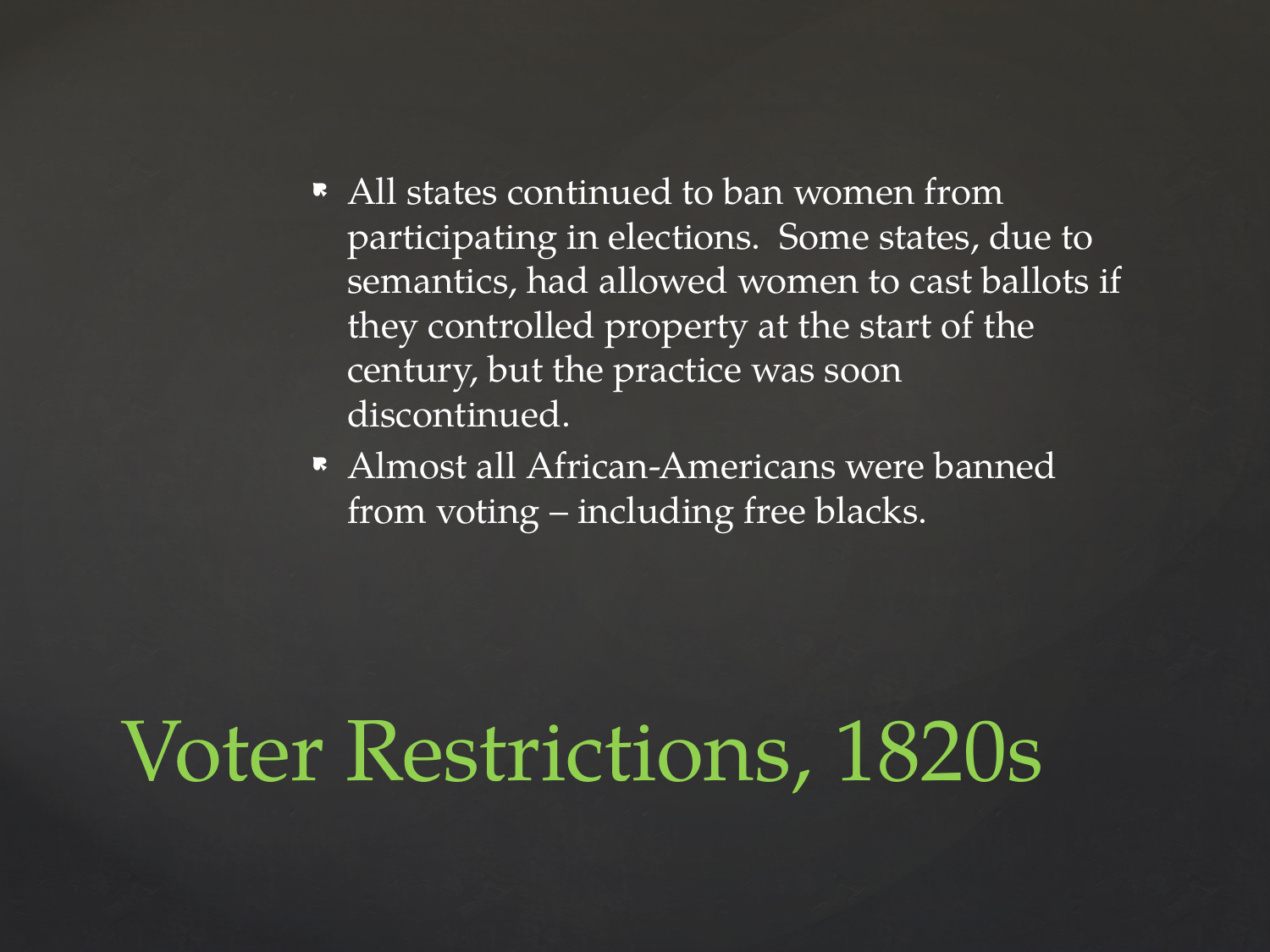

All states continued to ban women from participating in elections.  Some states, due to semantics, had allowed women to cast ballots if they controlled property at the start of the century, but the practice was soon discontinued.
Almost all African-Americans were banned from voting – including free blacks.
# Voter Restrictions, 1820s